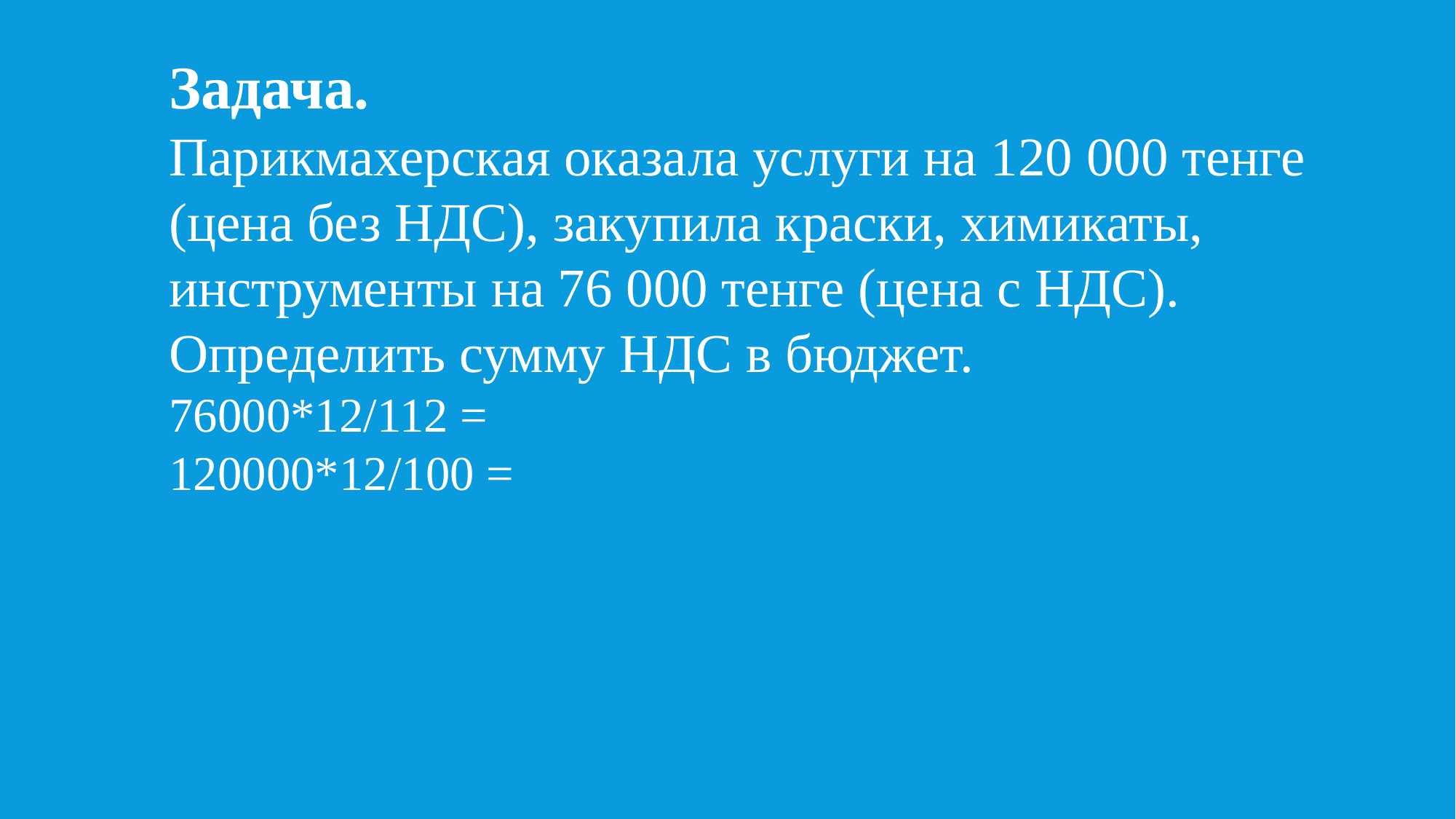

Задача.
Парикмахерская оказала услуги на 120 000 тенге (цена без НДС), закупила краски, химикаты, инструменты на 76 000 тенге (цена с НДС).
Определить сумму НДС в бюджет.
76000*12/112 =
120000*12/100 =